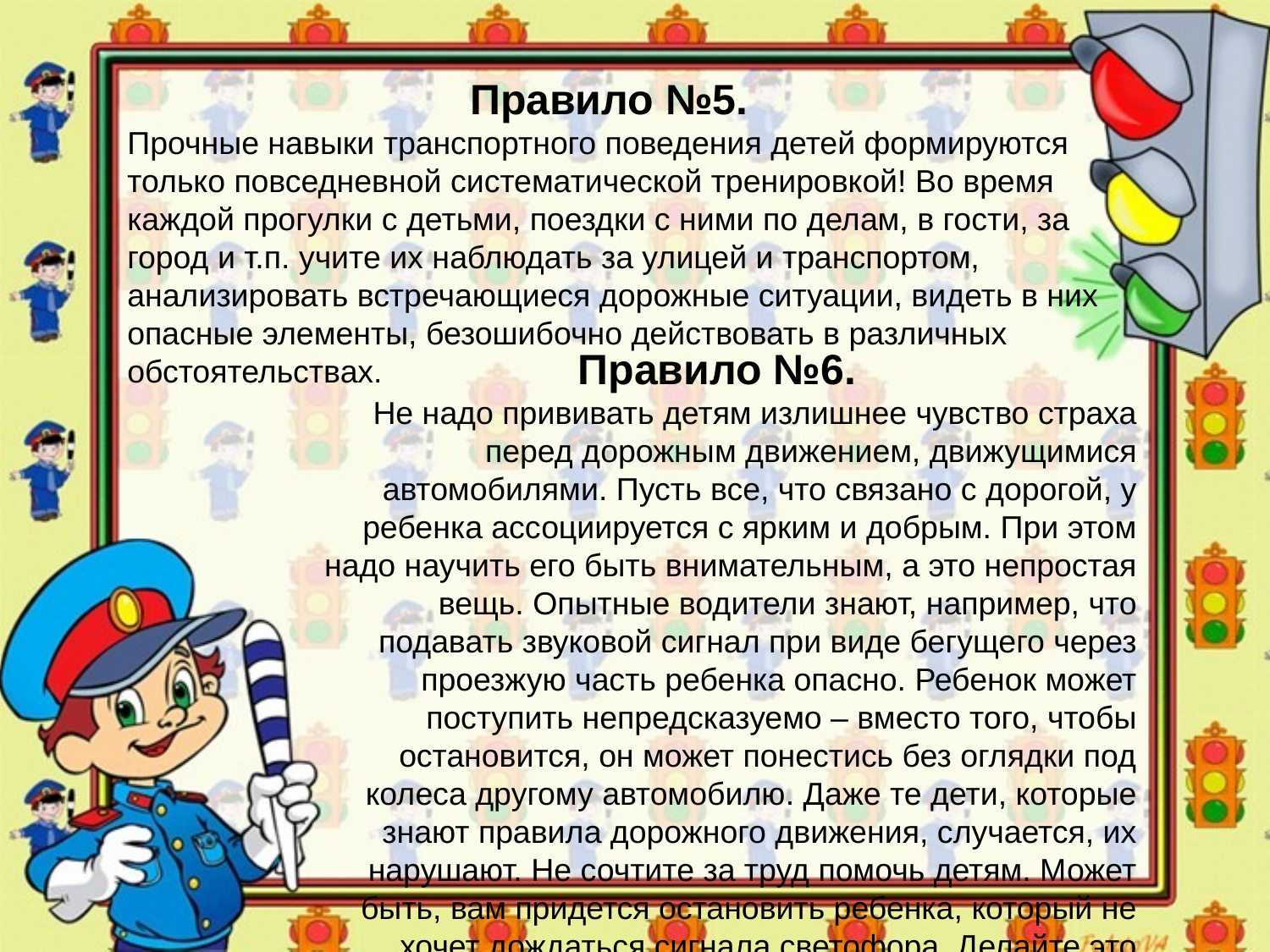

Правило №5.
Прочные навыки транспортного поведения детей формируются только повседневной систематической тренировкой! Во время каждой прогулки с детьми, поездки с ними по делам, в гости, за город и т.п. учите их наблюдать за улицей и транспортом, анализировать встречающиеся дорожные ситуации, видеть в них опасные элементы, безошибочно действовать в различных обстоятельствах.
Правило №6.
Не надо прививать детям излишнее чувство страха перед дорожным движением, движущимися автомобилями. Пусть все, что связано с дорогой, у ребенка ассоциируется с ярким и добрым. При этом надо научить его быть внимательным, а это непростая вещь. Опытные водители знают, например, что подавать звуковой сигнал при виде бегущего через проезжую часть ребенка опасно. Ребенок может поступить непредсказуемо – вместо того, чтобы остановится, он может понестись без оглядки под колеса другому автомобилю. Даже те дети, которые знают правила дорожного движения, случается, их нарушают. Не сочтите за труд помочь детям. Может быть, вам придется остановить ребенка, который не хочет дождаться сигнала светофора. Делайте это доброжелательно.